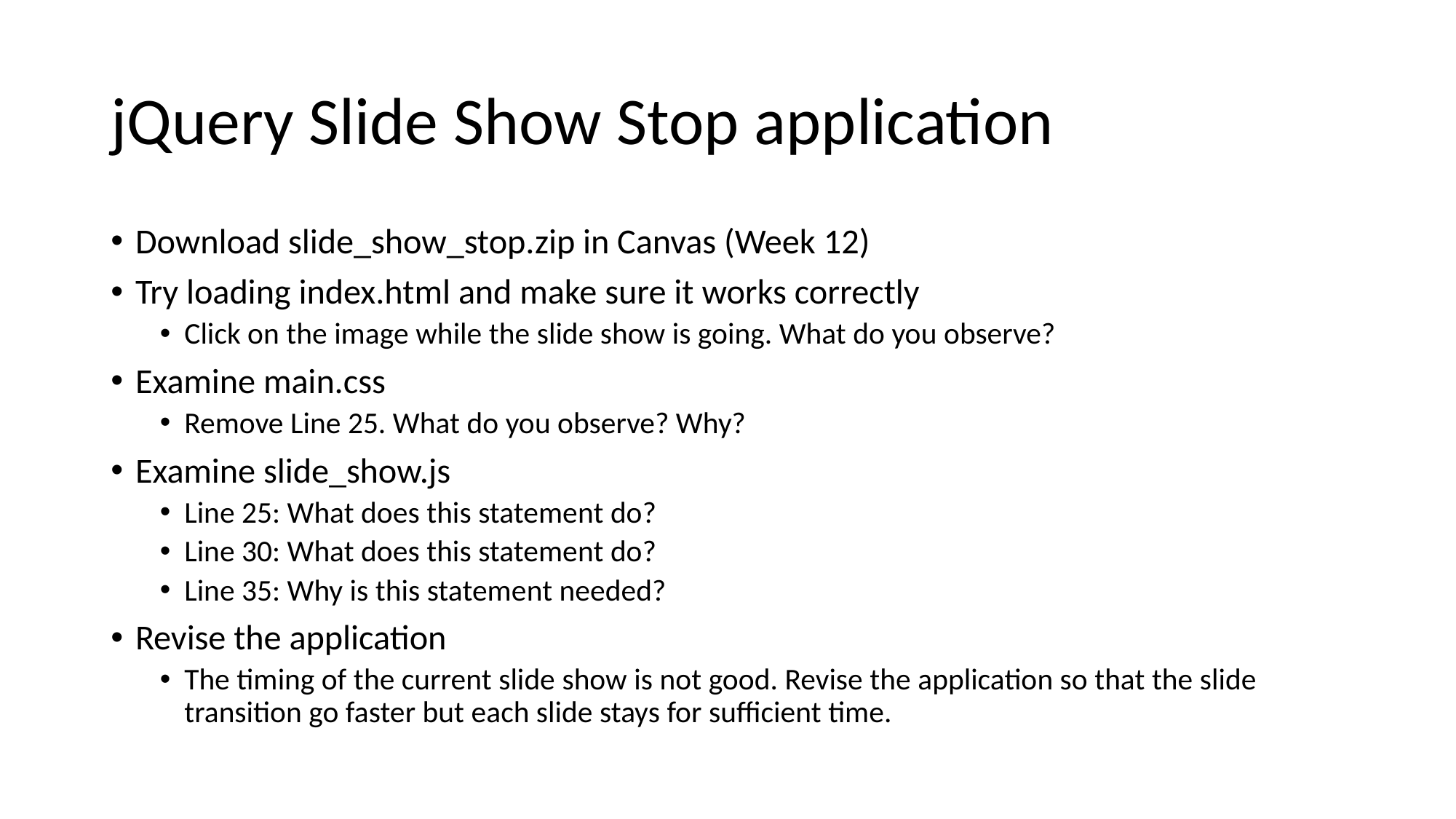

# jQuery Slide Show Stop application
Download slide_show_stop.zip in Canvas (Week 12)
Try loading index.html and make sure it works correctly
Click on the image while the slide show is going. What do you observe?
Examine main.css
Remove Line 25. What do you observe? Why?
Examine slide_show.js
Line 25: What does this statement do?
Line 30: What does this statement do?
Line 35: Why is this statement needed?
Revise the application
The timing of the current slide show is not good. Revise the application so that the slide transition go faster but each slide stays for sufficient time.